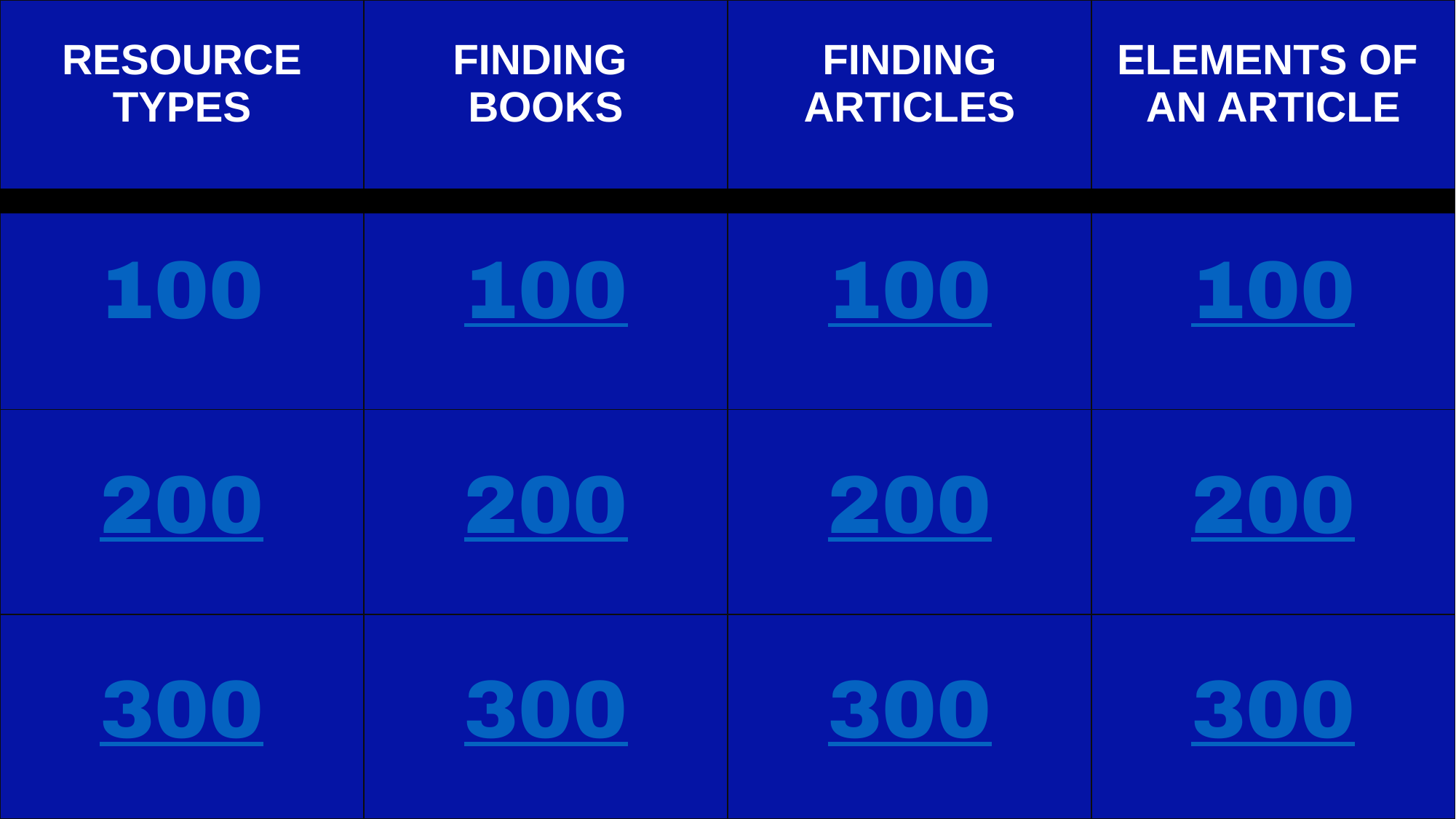

| RESOURCE TYPES | FINDING BOOKS | FINDING ARTICLES | ELEMENTS OF AN ARTICLE |
| --- | --- | --- | --- |
| 100 | 100 | 100 | 100 |
| 200 | 200 | 200 | 200 |
| 300 | 300 | 300 | 300 |